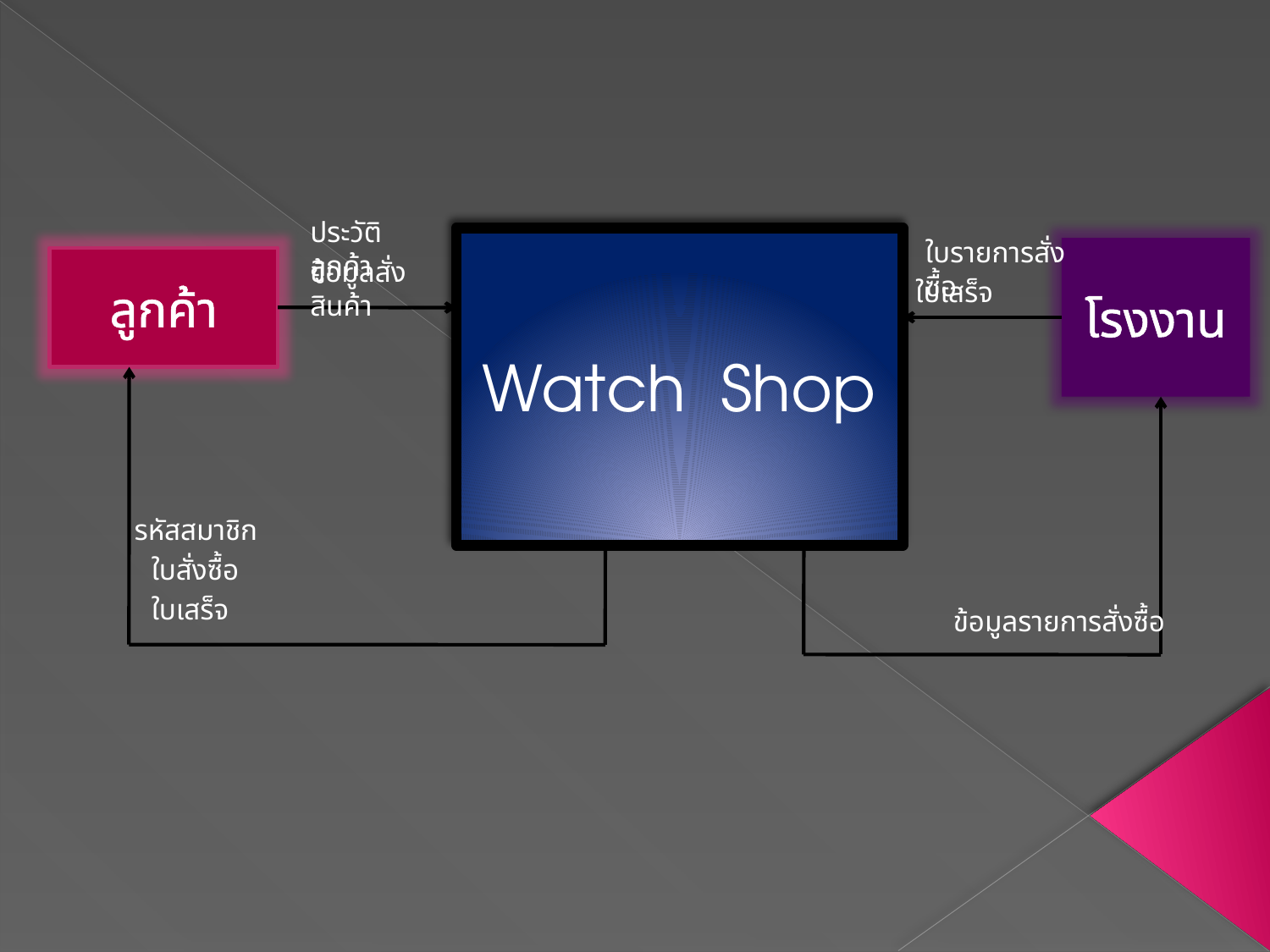

ประวัติลูกค้า
Watch  Shop
ใบรายการสั่งซื้อ
โรงงาน
ลูกค้า
ข้อมูลสั่งสินค้า
ใบเสร็จ
รหัสสมาชิก
ใบสั่งซื้อ
ใบเสร็จ
ข้อมูลรายการสั่งซื้อ